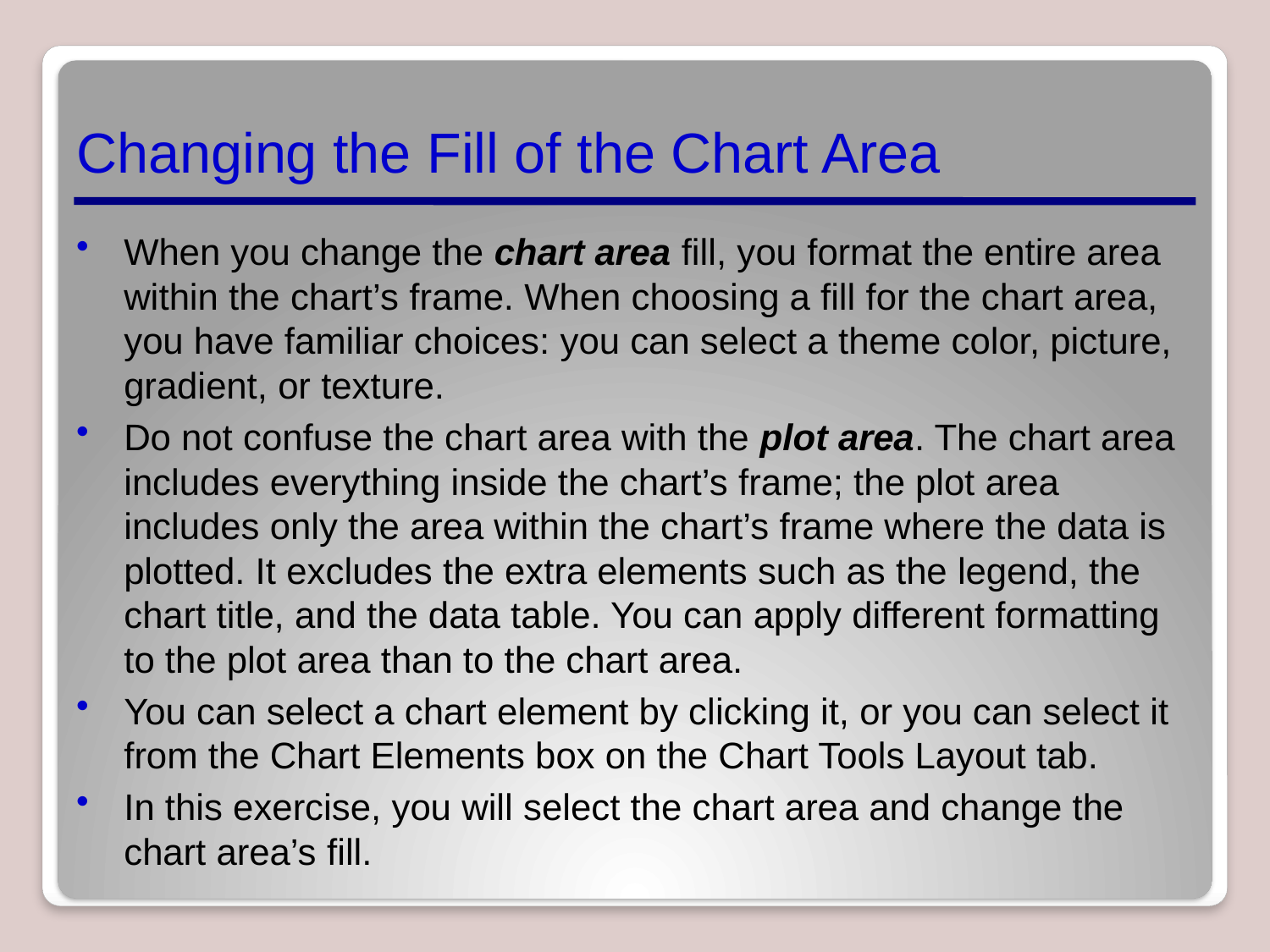

# Changing the Fill of the Chart Area
When you change the chart area fill, you format the entire area within the chart’s frame. When choosing a fill for the chart area, you have familiar choices: you can select a theme color, picture, gradient, or texture.
Do not confuse the chart area with the plot area. The chart area includes everything inside the chart’s frame; the plot area includes only the area within the chart’s frame where the data is plotted. It excludes the extra elements such as the legend, the chart title, and the data table. You can apply different formatting to the plot area than to the chart area.
You can select a chart element by clicking it, or you can select it from the Chart Elements box on the Chart Tools Layout tab.
In this exercise, you will select the chart area and change the chart area’s fill.